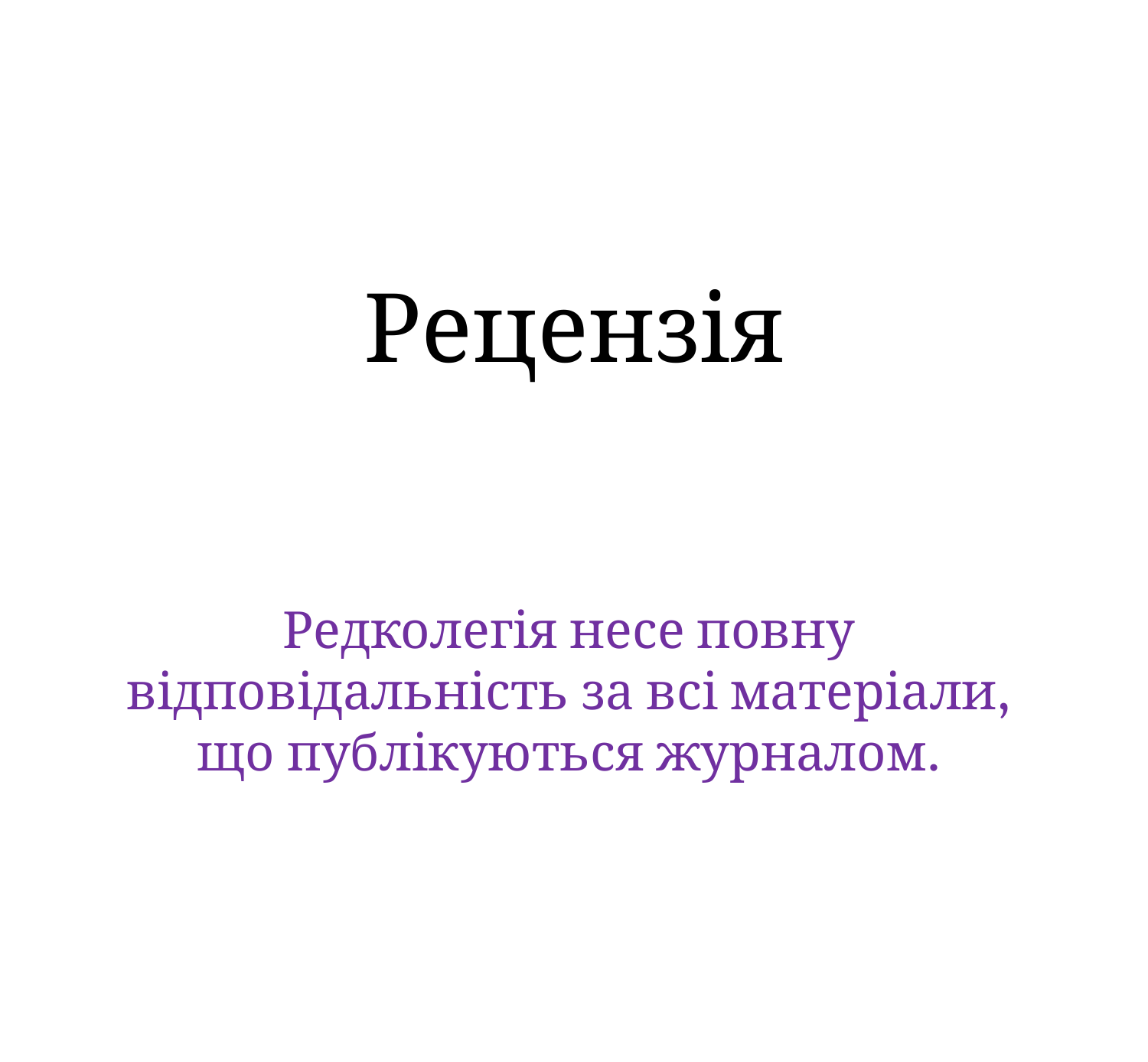

# Рецензія
Редколегія несе повну відповідальність за всі матеріали, що публікуються журналом.